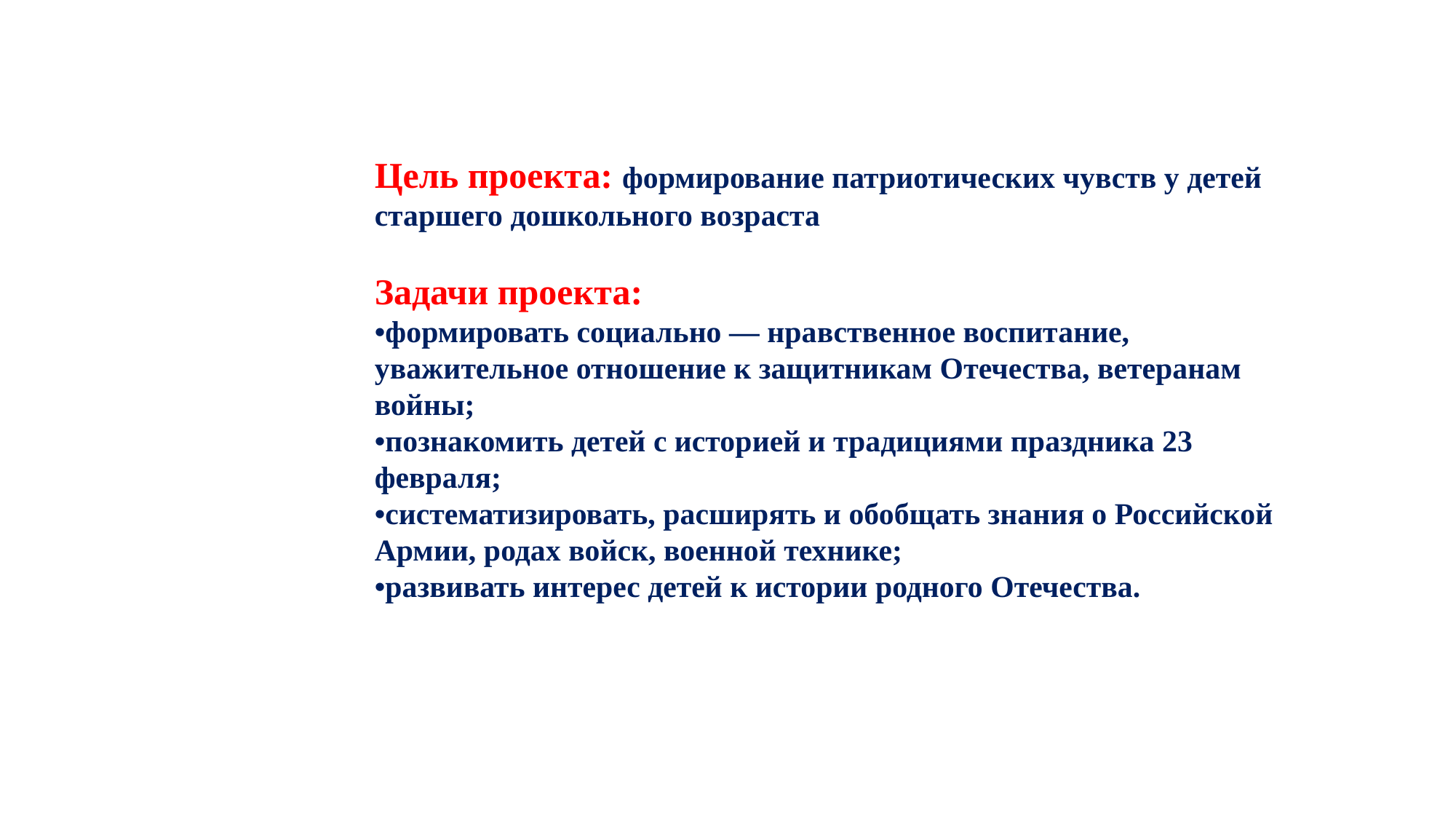

Цель проекта: формирование патриотических чувств у детей старшего дошкольного возраста

Задачи проекта:
•формировать социально — нравственное воспитание, уважительное отношение к защитникам Отечества, ветеранам войны;
•познакомить детей с историей и традициями праздника 23 февраля;
•систематизировать, расширять и обобщать знания о Российской Армии, родах войск, военной технике;
•развивать интерес детей к истории родного Отечества.